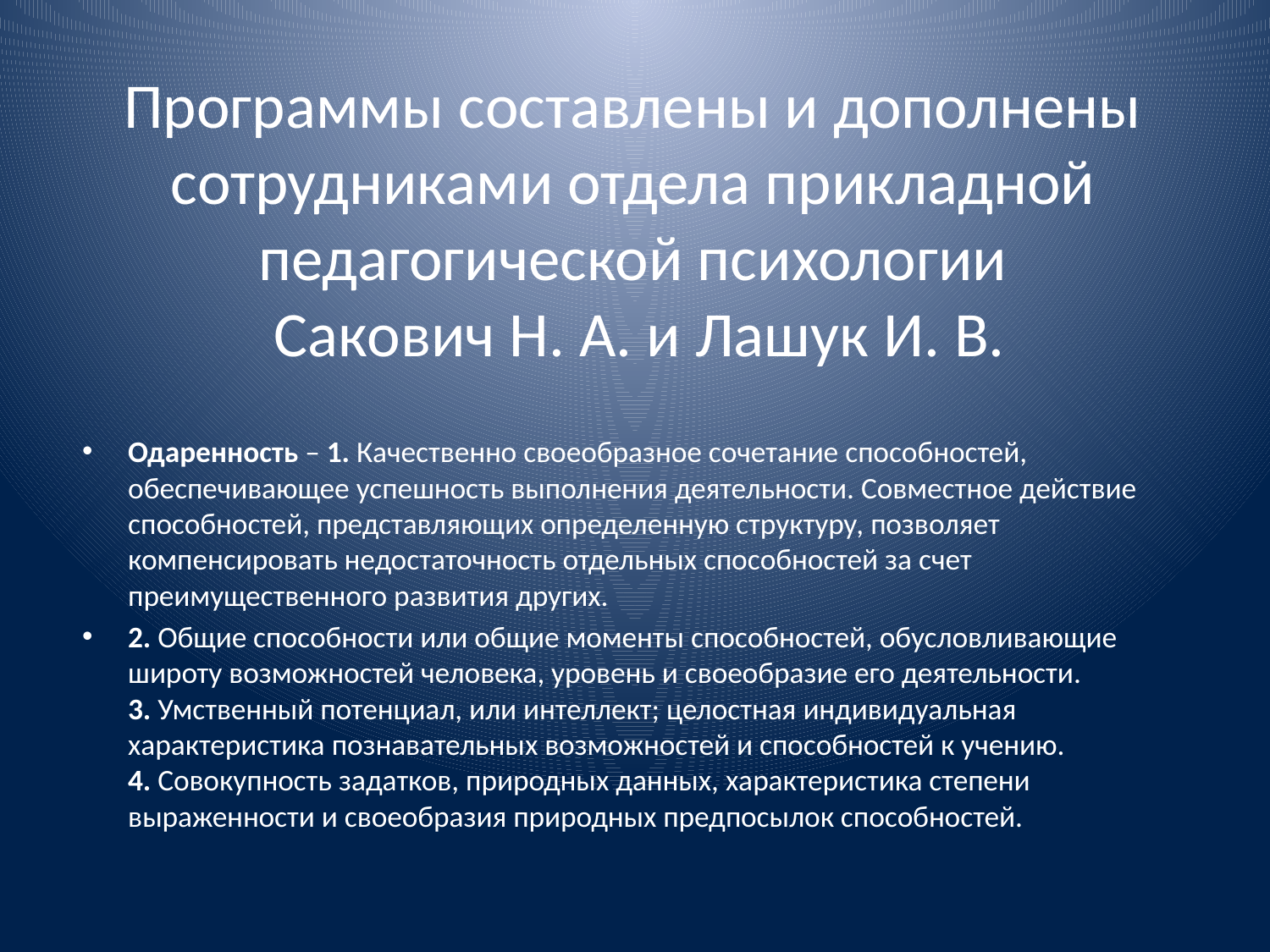

# Программы составлены и дополнены сотрудниками отдела прикладной педагогической психологии Сакович Н. А. и Лашук И. В.
Одаренность – 1. Качественно своеобразное сочетание способностей, обеспечивающее успешность выполнения деятельности. Совместное действие способностей, представляющих определенную структуру, позволяет компенсировать недостаточность отдельных способностей за счет преимущественного развития других.
2. Общие способности или общие моменты способностей, обусловливающие широту возможностей человека, уровень и своеобразие его деятельности.
3. Умственный потенциал, или интеллект; целостная индивидуальная характеристика познавательных возможностей и способностей к учению.
4. Совокупность задатков, природных данных, характеристика степени выраженности и своеобразия природных предпосылок способностей.